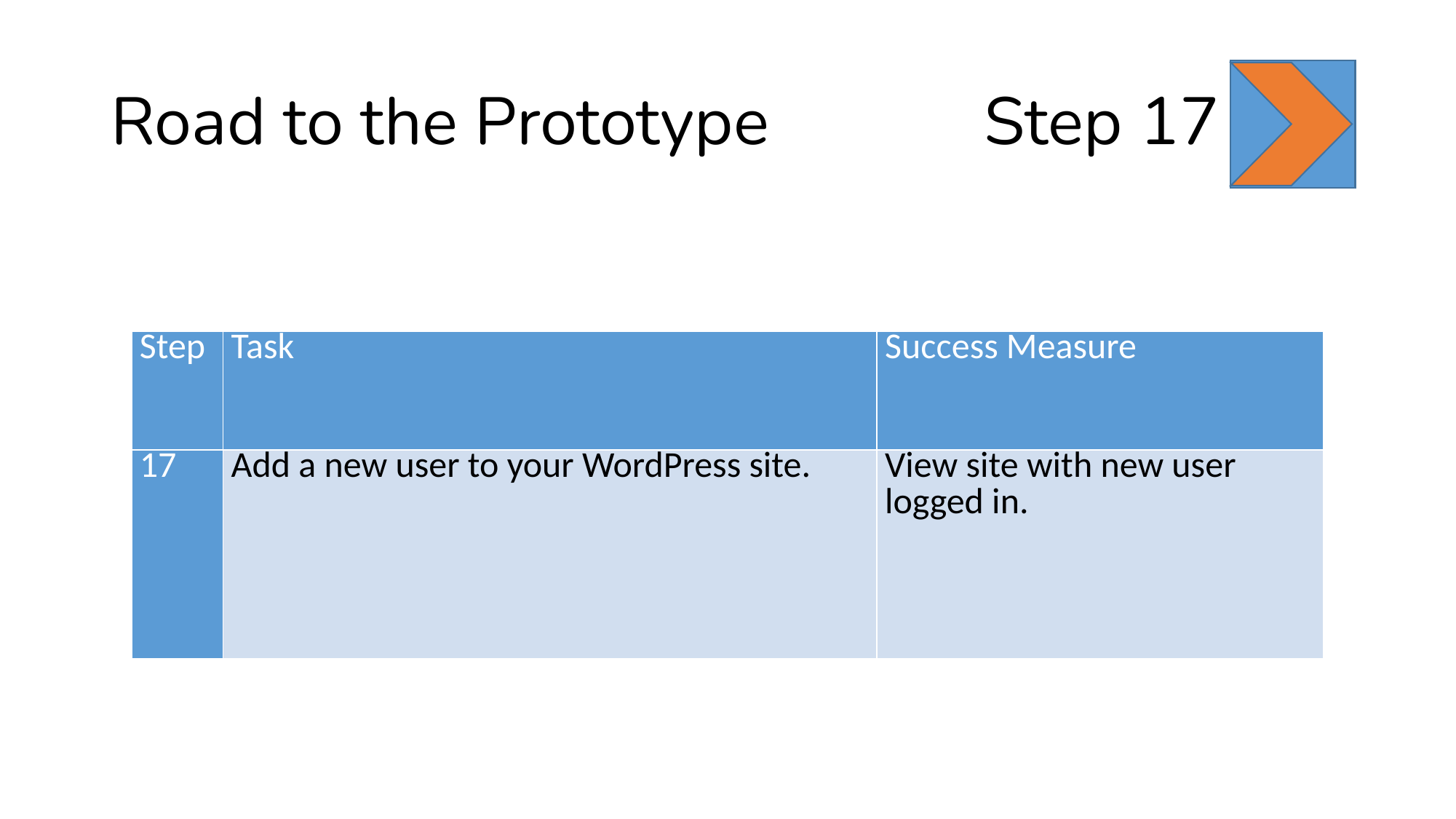

# Road to the Prototype		Step 17

| Step | Task | Success Measure |
| --- | --- | --- |
| 17 | Add a new user to your WordPress site. | View site with new user logged in. |